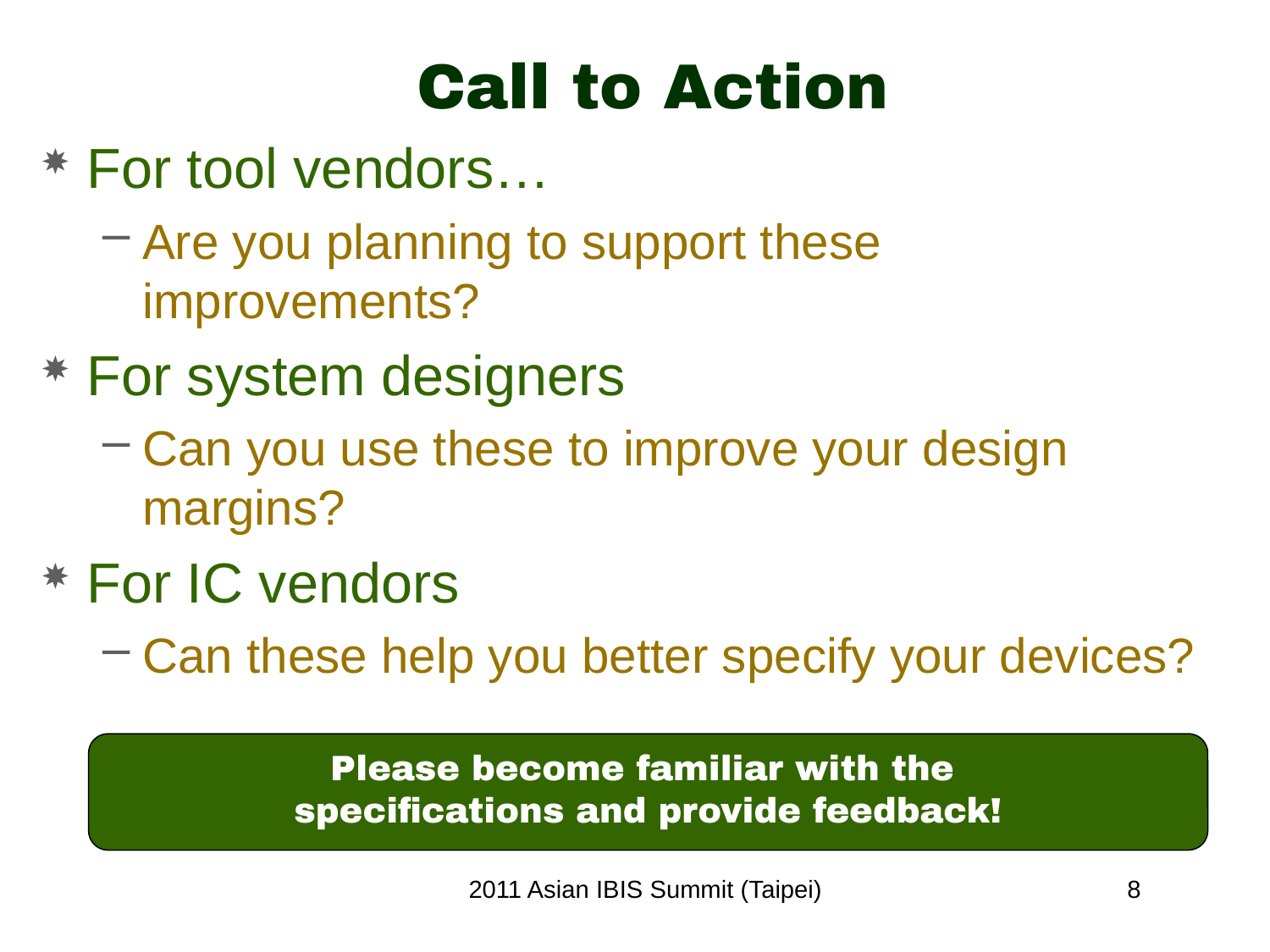

# Call to Action
For tool vendors…
Are you planning to support these improvements?
For system designers
Can you use these to improve your design margins?
For IC vendors
Can these help you better specify your devices?

Please become familiar with the
specifications and provide feedback!

2011 Asian IBIS Summit (Taipei)
8